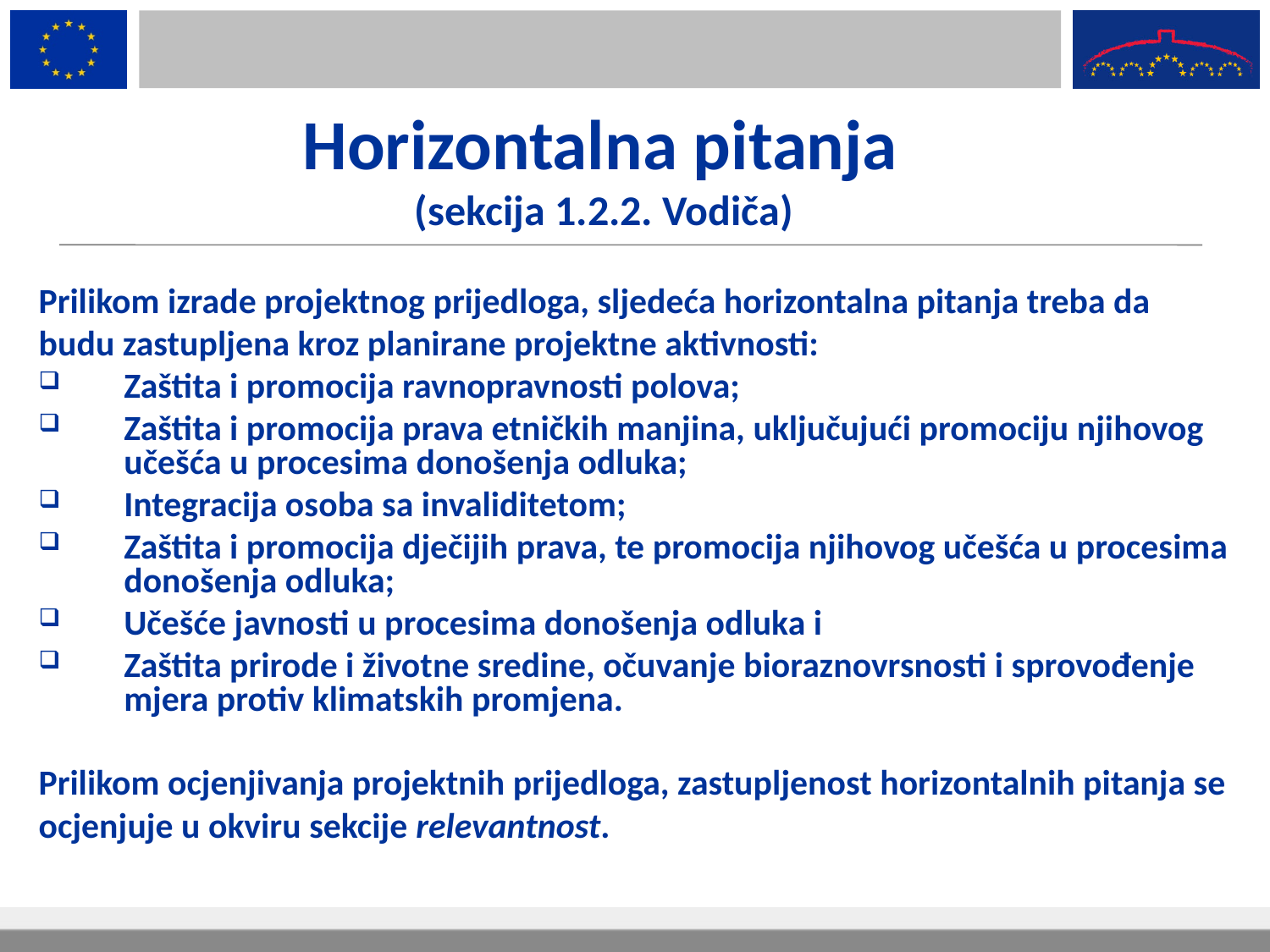

Horizontalna pitanja
 (sekcija 1.2.2. Vodiča)
Prilikom izrade projektnog prijedloga, sljedeća horizontalna pitanja treba da budu zastupljena kroz planirane projektne aktivnosti:
Zaštita i promocija ravnopravnosti polova;
Zaštita i promocija prava etničkih manjina, uključujući promociju njihovog učešća u procesima donošenja odluka;
Integracija osoba sa invaliditetom;
Zaštita i promocija dječijih prava, te promocija njihovog učešća u procesima donošenja odluka;
Učešće javnosti u procesima donošenja odluka i
Zaštita prirode i životne sredine, očuvanje bioraznovrsnosti i sprovođenje mjera protiv klimatskih promjena.

Prilikom ocjenjivanja projektnih prijedloga, zastupljenost horizontalnih pitanja se ocjenjuje u okviru sekcije relevantnost.